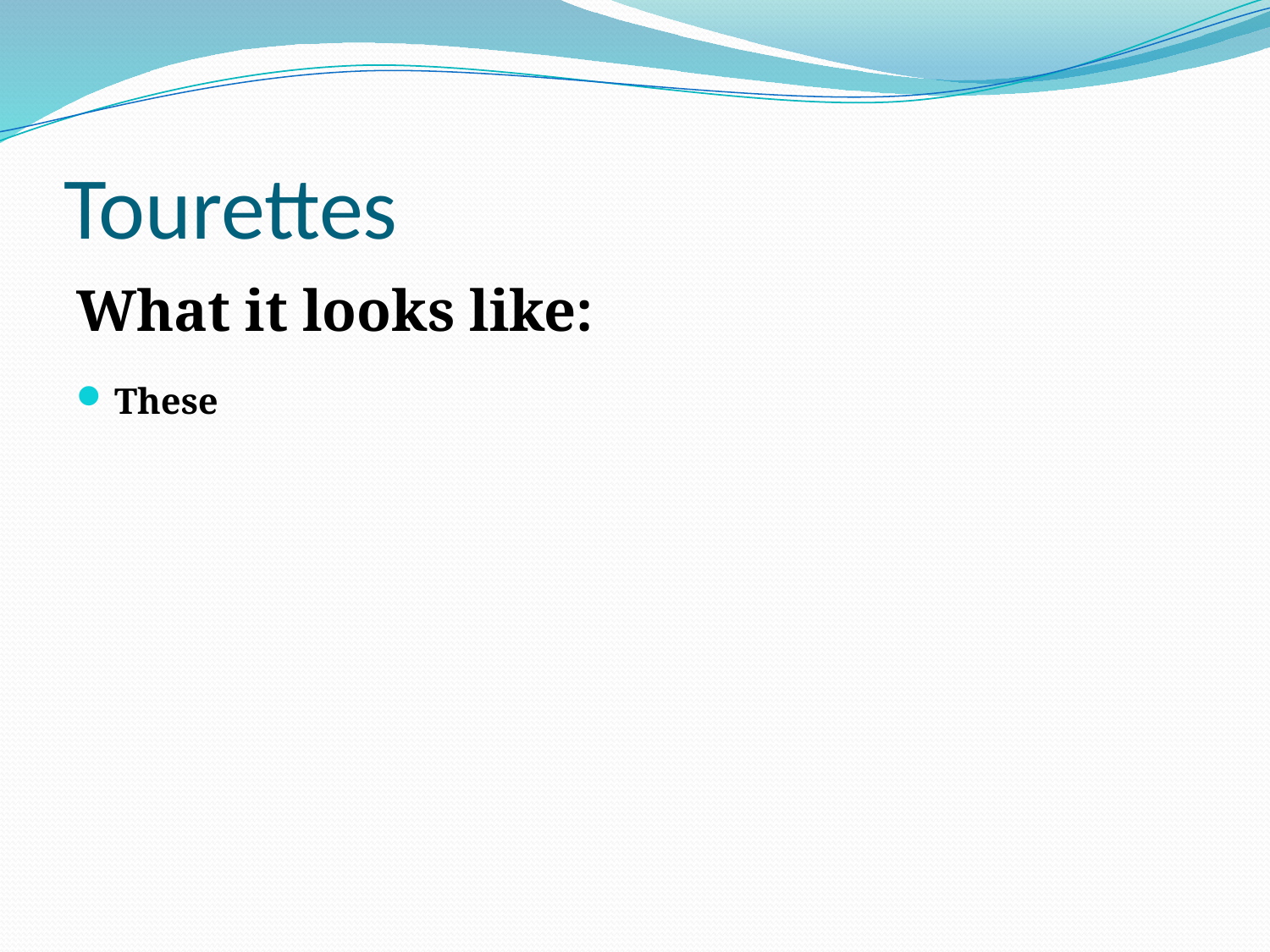

# Tourettes
What it looks like:

These